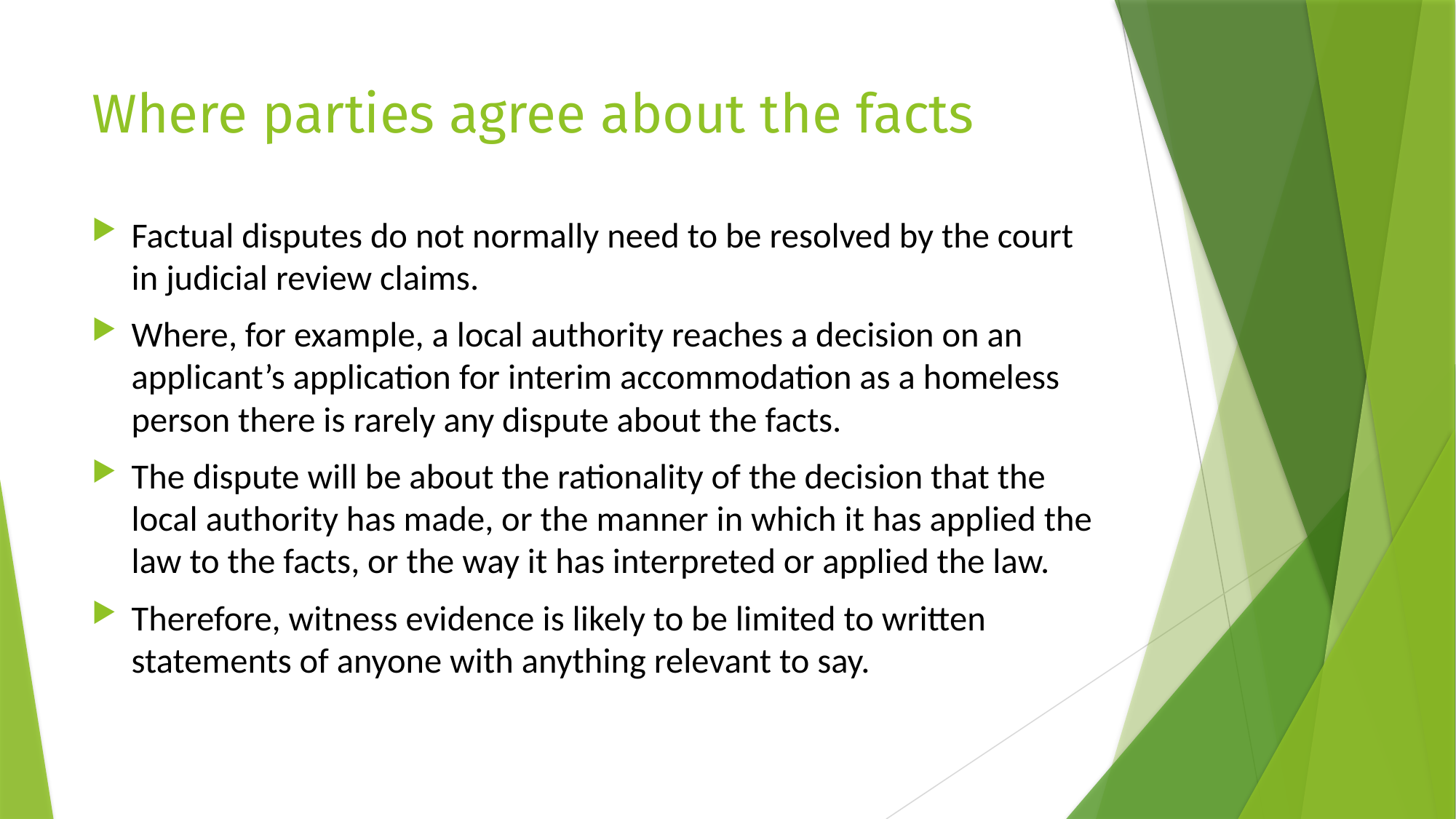

# Where parties agree about the facts
Factual disputes do not normally need to be resolved by the court in judicial review claims.
Where, for example, a local authority reaches a decision on an applicant’s application for interim accommodation as a homeless person there is rarely any dispute about the facts.
The dispute will be about the rationality of the decision that the local authority has made, or the manner in which it has applied the law to the facts, or the way it has interpreted or applied the law.
Therefore, witness evidence is likely to be limited to written statements of anyone with anything relevant to say.